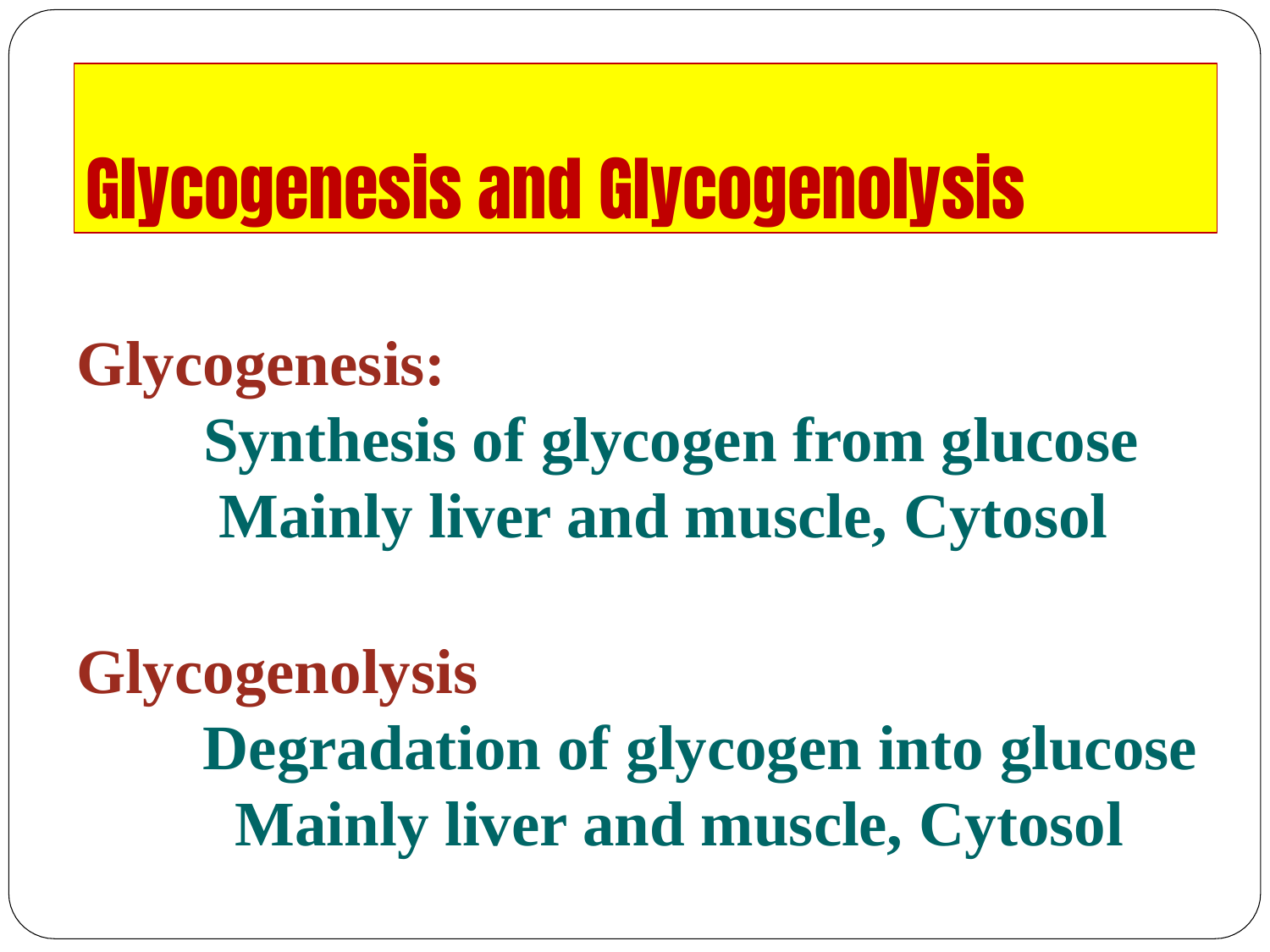

# Glycogenesis and Glycogenolysis
Glycogenesis:
Synthesis of glycogen from glucose  Mainly liver and muscle, Cytosol

Glycogenolysis
Degradation of glycogen into glucose  Mainly liver and muscle, Cytosol